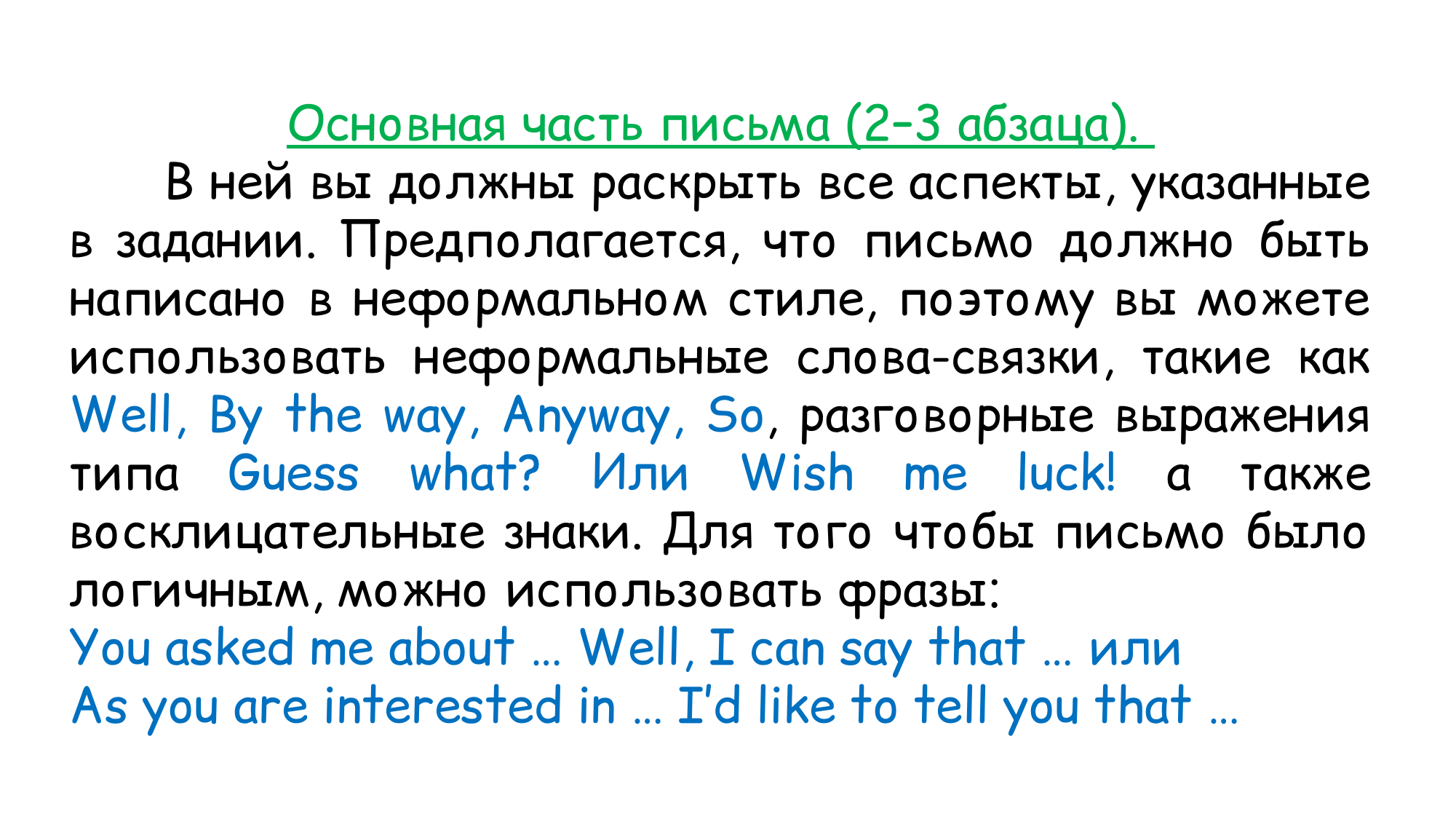

Основная часть письма (2–3 абзаца).
      В ней вы должны раскрыть все аспекты, указанные в задании. Предполагается, что письмо должно быть написано в неформальном стиле, поэтому вы можете использовать неформальные слова-связки, такие как Well, By the way, Anyway, So, разговорные выражения типа Guess what? Или Wish me luck! а также восклицательные знаки. Для того чтобы письмо было логичным, можно использовать фразы:
You asked me about … Well, I can say that … или
As you are interested in … I’d like to tell you that …